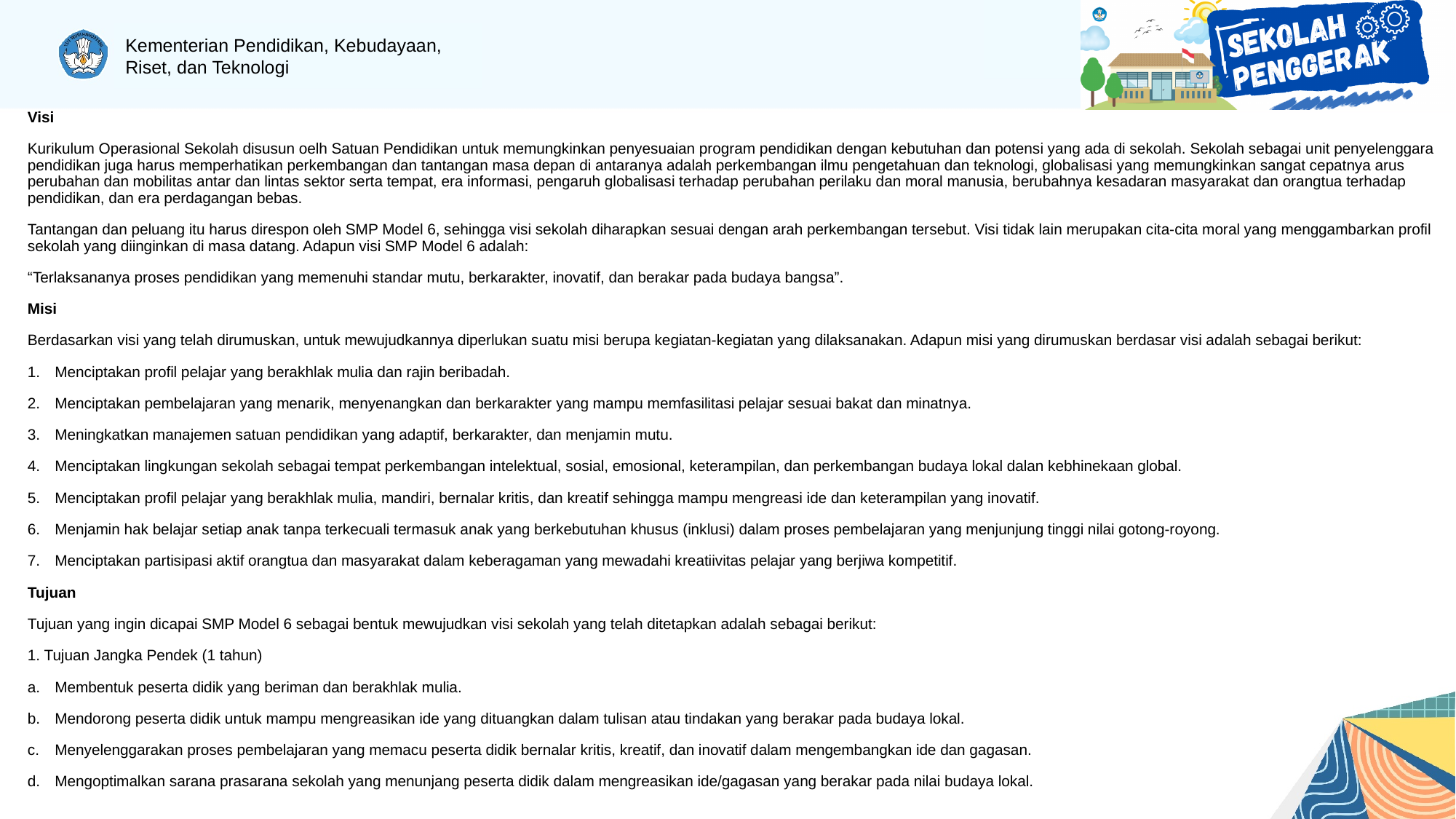

Visi
Kurikulum Operasional Sekolah disusun oelh Satuan Pendidikan untuk memungkinkan penyesuaian program pendidikan dengan kebutuhan dan potensi yang ada di sekolah. Sekolah sebagai unit penyelenggara pendidikan juga harus memperhatikan perkembangan dan tantangan masa depan di antaranya adalah perkembangan ilmu pengetahuan dan teknologi, globalisasi yang memungkinkan sangat cepatnya arus perubahan dan mobilitas antar dan lintas sektor serta tempat, era informasi, pengaruh globalisasi terhadap perubahan perilaku dan moral manusia, berubahnya kesadaran masyarakat dan orangtua terhadap pendidikan, dan era perdagangan bebas.
Tantangan dan peluang itu harus direspon oleh SMP Model 6, sehingga visi sekolah diharapkan sesuai dengan arah perkembangan tersebut. Visi tidak lain merupakan cita-cita moral yang menggambarkan profil sekolah yang diinginkan di masa datang. Adapun visi SMP Model 6 adalah:
“Terlaksananya proses pendidikan yang memenuhi standar mutu, berkarakter, inovatif, dan berakar pada budaya bangsa”.
Misi
Berdasarkan visi yang telah dirumuskan, untuk mewujudkannya diperlukan suatu misi berupa kegiatan-kegiatan yang dilaksanakan. Adapun misi yang dirumuskan berdasar visi adalah sebagai berikut:
Menciptakan profil pelajar yang berakhlak mulia dan rajin beribadah.
Menciptakan pembelajaran yang menarik, menyenangkan dan berkarakter yang mampu memfasilitasi pelajar sesuai bakat dan minatnya.
Meningkatkan manajemen satuan pendidikan yang adaptif, berkarakter, dan menjamin mutu.
Menciptakan lingkungan sekolah sebagai tempat perkembangan intelektual, sosial, emosional, keterampilan, dan perkembangan budaya lokal dalan kebhinekaan global.
Menciptakan profil pelajar yang berakhlak mulia, mandiri, bernalar kritis, dan kreatif sehingga mampu mengreasi ide dan keterampilan yang inovatif.
Menjamin hak belajar setiap anak tanpa terkecuali termasuk anak yang berkebutuhan khusus (inklusi) dalam proses pembelajaran yang menjunjung tinggi nilai gotong-royong.
Menciptakan partisipasi aktif orangtua dan masyarakat dalam keberagaman yang mewadahi kreatiivitas pelajar yang berjiwa kompetitif.
Tujuan
Tujuan yang ingin dicapai SMP Model 6 sebagai bentuk mewujudkan visi sekolah yang telah ditetapkan adalah sebagai berikut:
1. Tujuan Jangka Pendek (1 tahun)
Membentuk peserta didik yang beriman dan berakhlak mulia.
Mendorong peserta didik untuk mampu mengreasikan ide yang dituangkan dalam tulisan atau tindakan yang berakar pada budaya lokal.
Menyelenggarakan proses pembelajaran yang memacu peserta didik bernalar kritis, kreatif, dan inovatif dalam mengembangkan ide dan gagasan.
Mengoptimalkan sarana prasarana sekolah yang menunjang peserta didik dalam mengreasikan ide/gagasan yang berakar pada nilai budaya lokal.